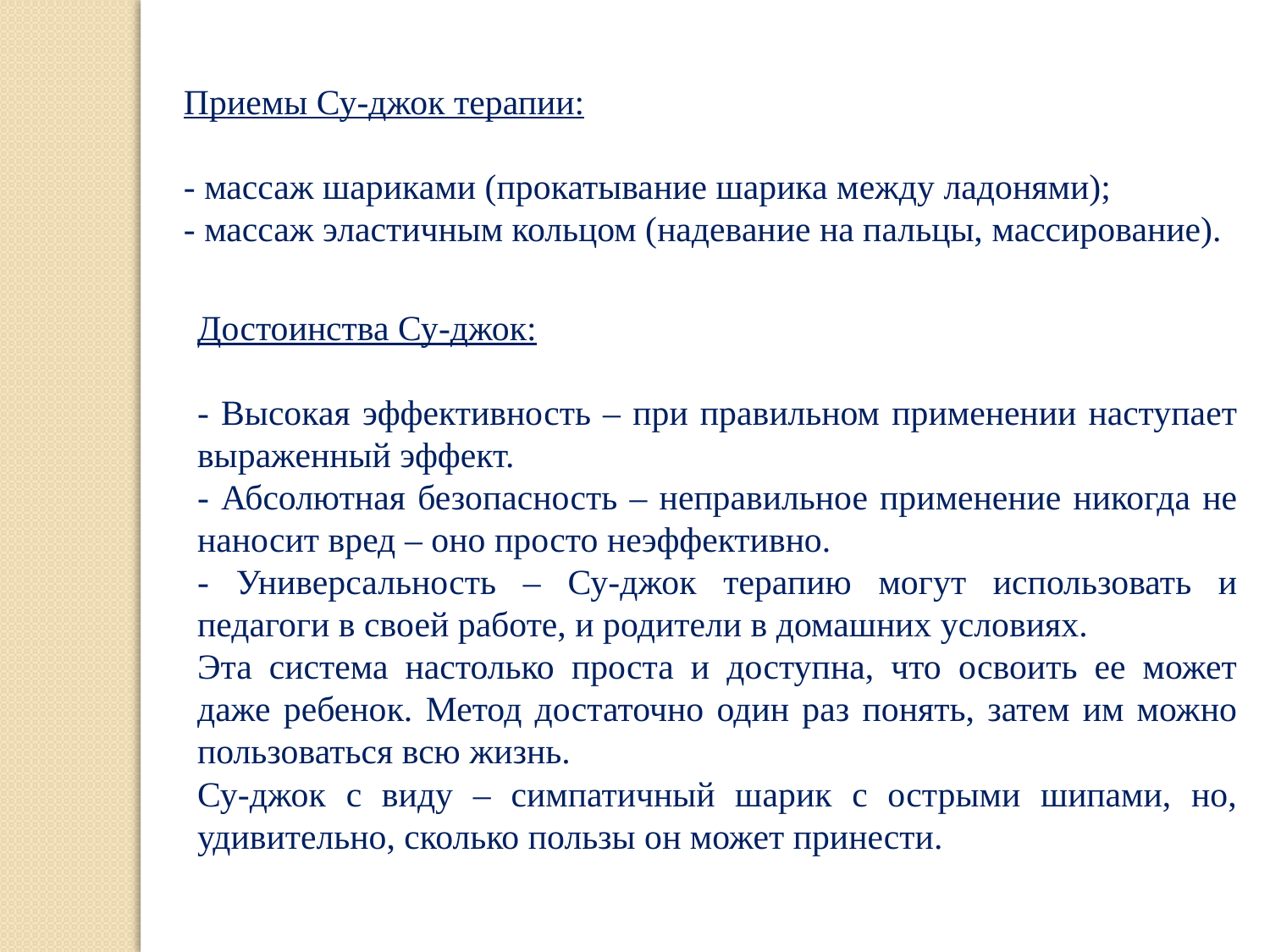

Приемы Су-джок терапии:

- массаж шариками (прокатывание шарика между ладонями);
- массаж эластичным кольцом (надевание на пальцы, массирование).

Достоинства Су-джок:

- Высокая эффективность – при правильном применении наступает выраженный эффект.
- Абсолютная безопасность – неправильное применение никогда не наносит вред – оно просто неэффективно.
- Универсальность – Су-джок терапию могут использовать и педагоги в своей работе, и родители в домашних условиях.
Эта система настолько проста и доступна, что освоить ее может даже ребенок. Метод достаточно один раз понять, затем им можно пользоваться всю жизнь.
Су-джок с виду – симпатичный шарик с острыми шипами, но, удивительно, сколько пользы он может принести.